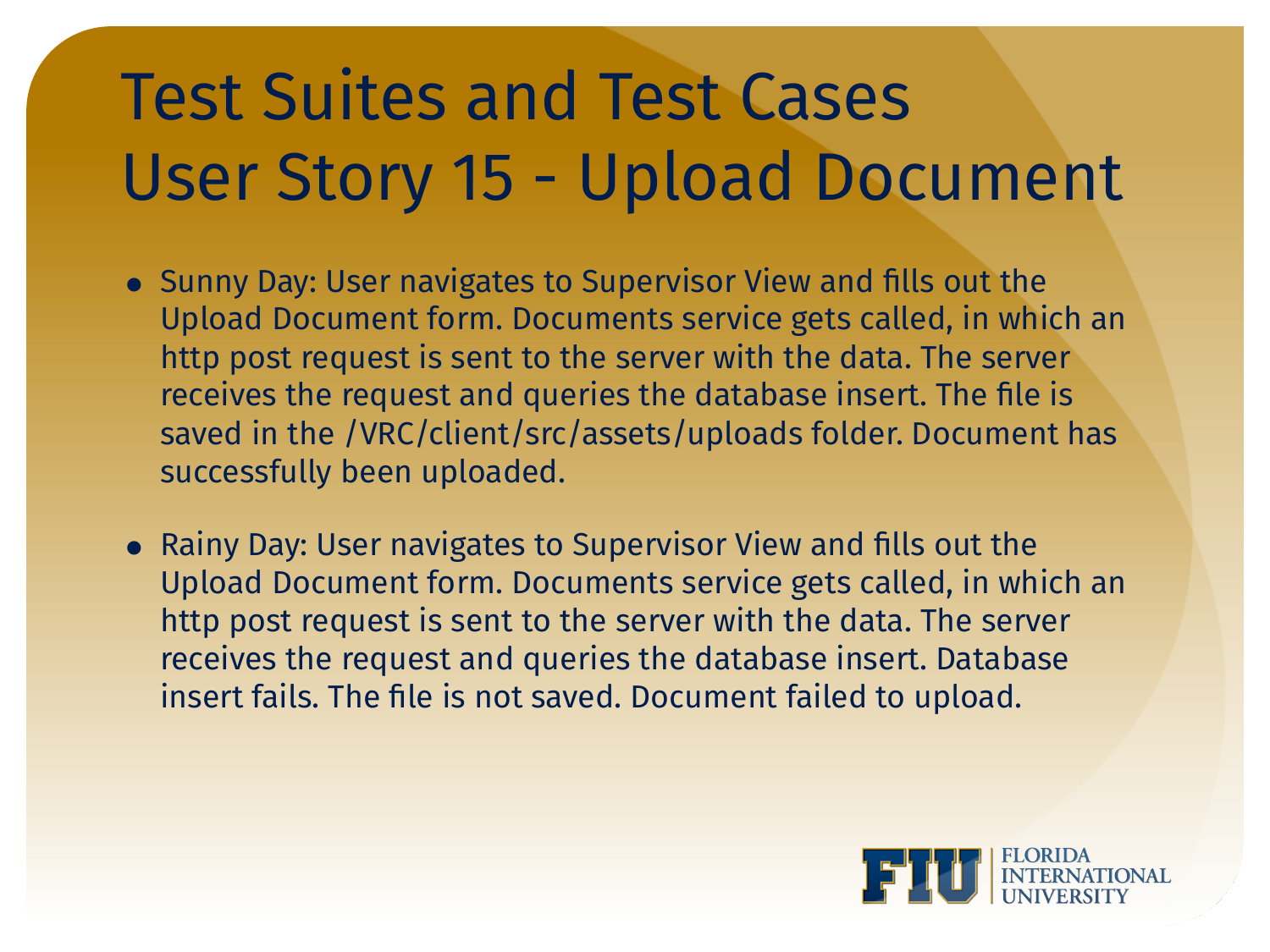

# Test Suites and Test Cases
User Story 15 - Upload Document
Sunny Day: User navigates to Supervisor View and fills out the Upload Document form. Documents service gets called, in which an http post request is sent to the server with the data. The server receives the request and queries the database insert. The file is saved in the /VRC/client/src/assets/uploads folder. Document has successfully been uploaded.
Rainy Day: User navigates to Supervisor View and fills out the Upload Document form. Documents service gets called, in which an http post request is sent to the server with the data. The server receives the request and queries the database insert. Database insert fails. The file is not saved. Document failed to upload.